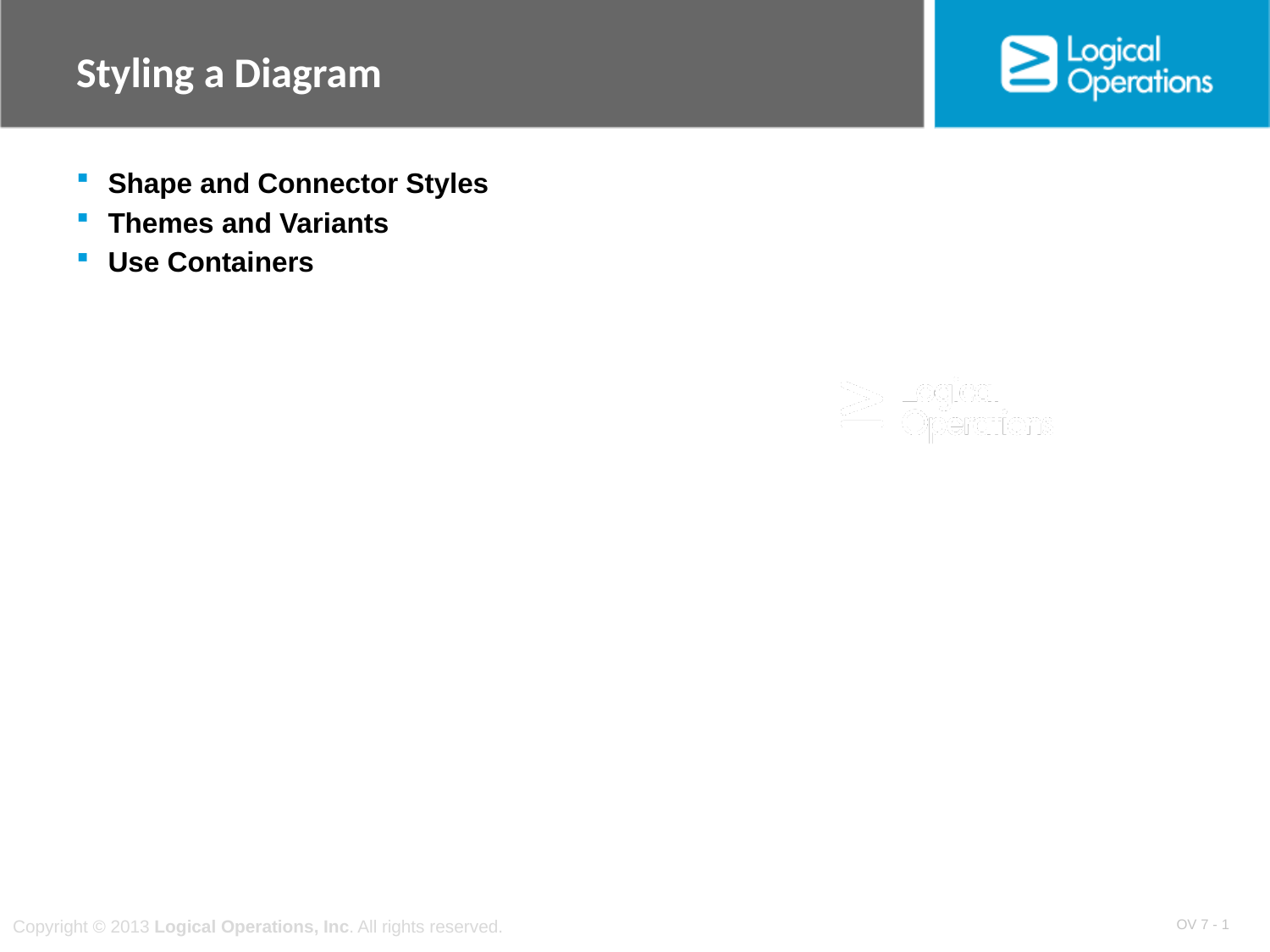

# Styling a Diagram
Shape and Connector Styles
Themes and Variants
Use Containers